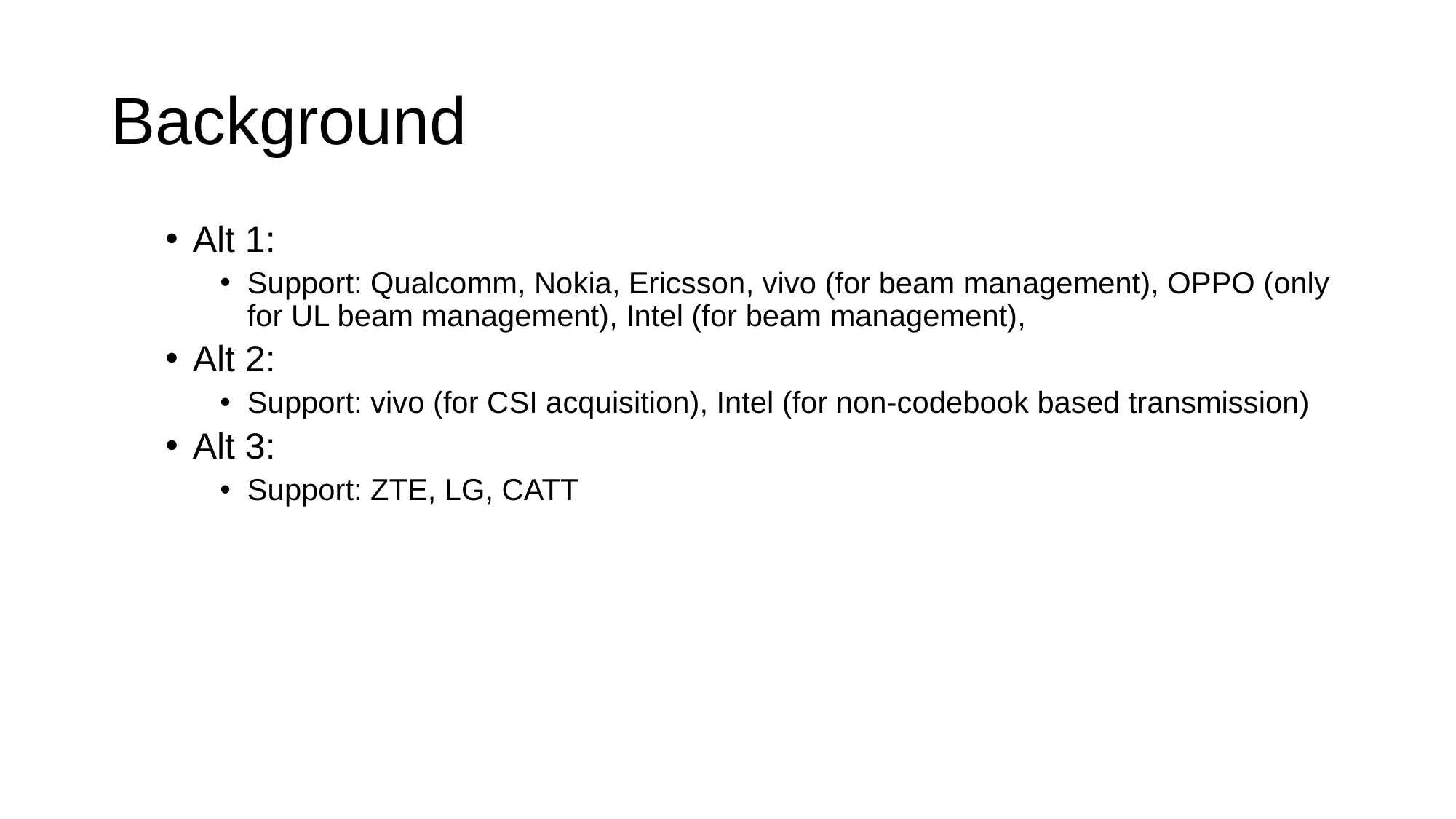

# Background

Alt 1:
Support: Qualcomm, Nokia, Ericsson, vivo (for beam management), OPPO (only for UL beam management), Intel (for beam management),
Alt 2:
Support: vivo (for CSI acquisition), Intel (for non-codebook based transmission)
Alt 3:
Support: ZTE, LG, CATT